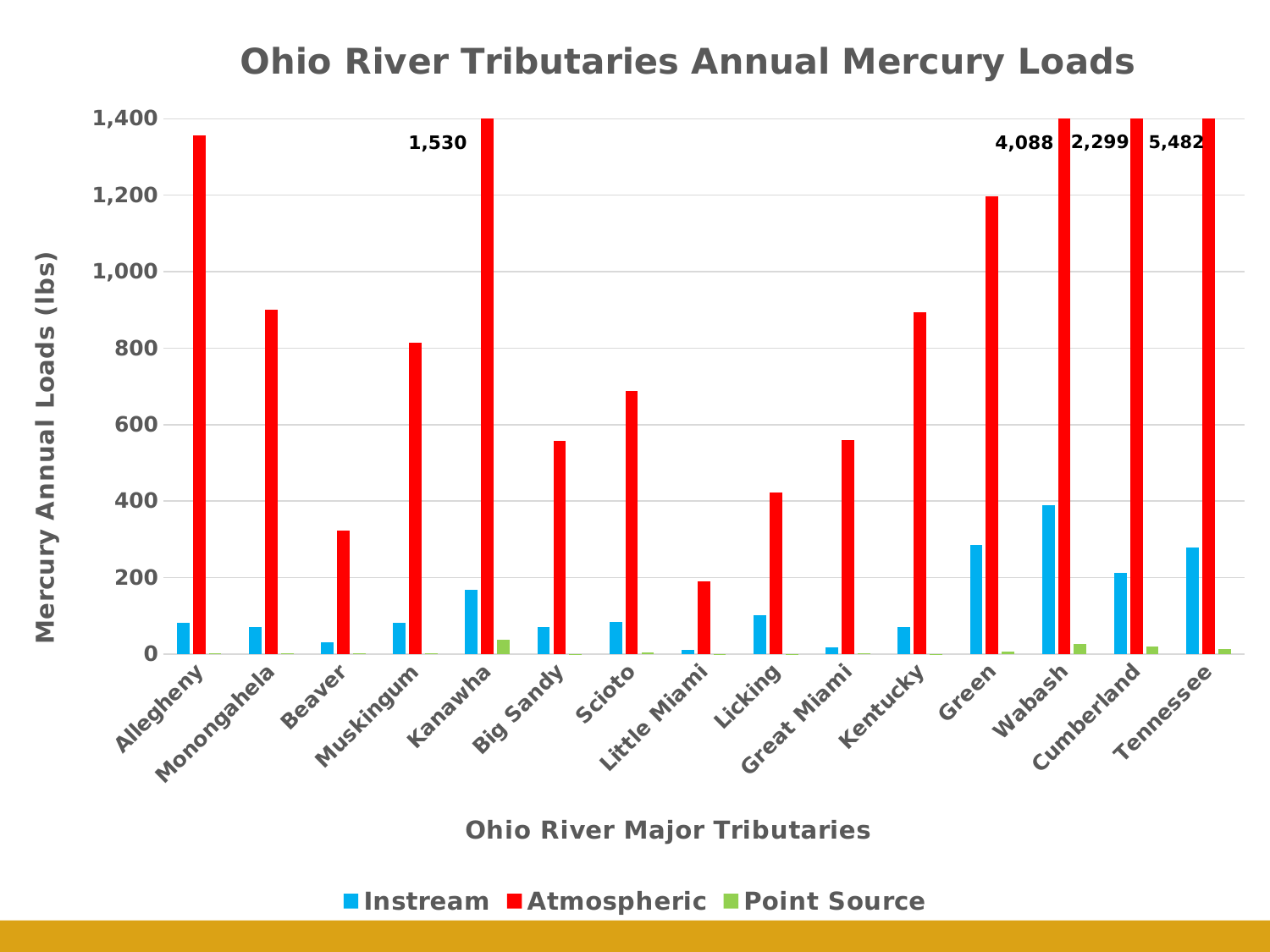

### Chart: Ohio River Tributaries Annual Mercury Loads

| Category | Instream | Atmospheric | Point Source |
|---|---|---|---|
| Allegheny | 81.09502967424467 | 1356.5948838559761 | 2.585799 |
| Monongahela | 71.0308140355209 | 900.9993916342439 | 1.284512 |
| Beaver | 31.117805208204736 | 321.6985113790918 | 0.984523 |
| Muskingum | 80.71056676484585 | 813.865399685841 | 2.602639 |
| Kanawha | 168.3721198786575 | 1529.9592356999242 | 36.451813 |
| Big Sandy | 71.28740740577435 | 557.0670935179633 | 0.493588 |
| Scioto | 83.49116011746243 | 687.1294591636691 | 3.219087 |
| Little Miami | 10.826050944461105 | 190.06317284248115 | 0.642728 |
| Licking | 102.36233352880996 | 423.3556832547752 | 0.066758 |
| Great Miami | 17.072083061429648 | 559.6606005474414 | 2.863584 |
| Kentucky | 71.44563451295436 | 894.3914171275067 | 0.765297 |
| Green | 285.1242795287395 | 1197.3987552778708 | 5.331773 |
| Wabash | 389.1785978368225 | 4087.849290146652 | 26.645114 |
| Cumberland | 211.0971555935731 | 2299.0310947432936 | 18.987463 |
| Tennessee | 278.43579913225983 | 5482.22785811401 | 13.549716 |
2,299
4,088
1,530
5,482